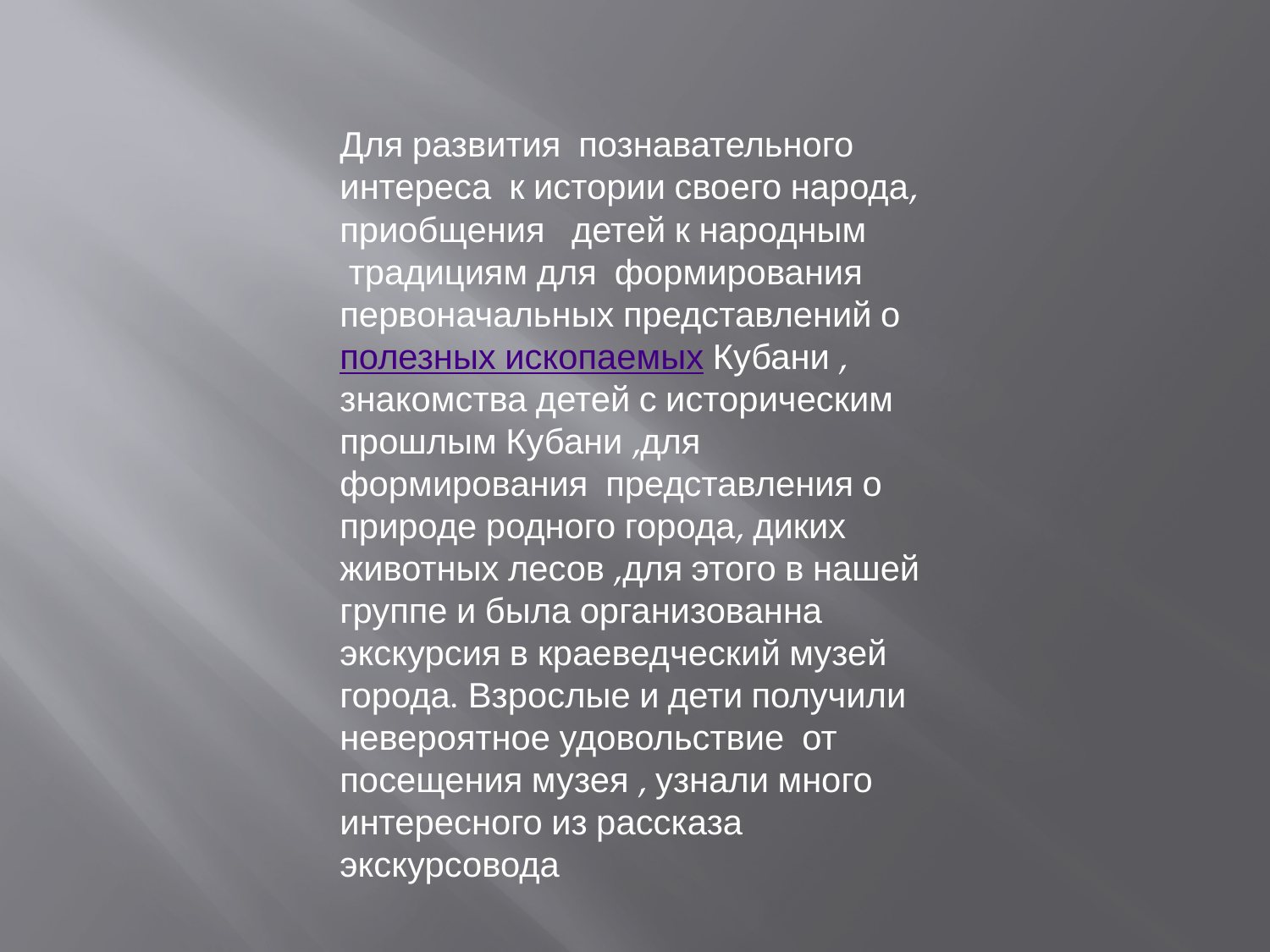

Для развития  познавательного  интереса  к истории своего народа,  приобщения   детей к народным           традициям для  формирования первоначальных представлений о полезных ископаемых Кубани , знакомства детей с историческим прошлым Кубани ,для  формирования  представления о природе родного города, диких животных лесов ,для этого в нашей  группе и была организованна экскурсия в краеведческий музей города. Взрослые и дети получили  невероятное удовольствие  от посещения музея , узнали много интересного из рассказа экскурсовода